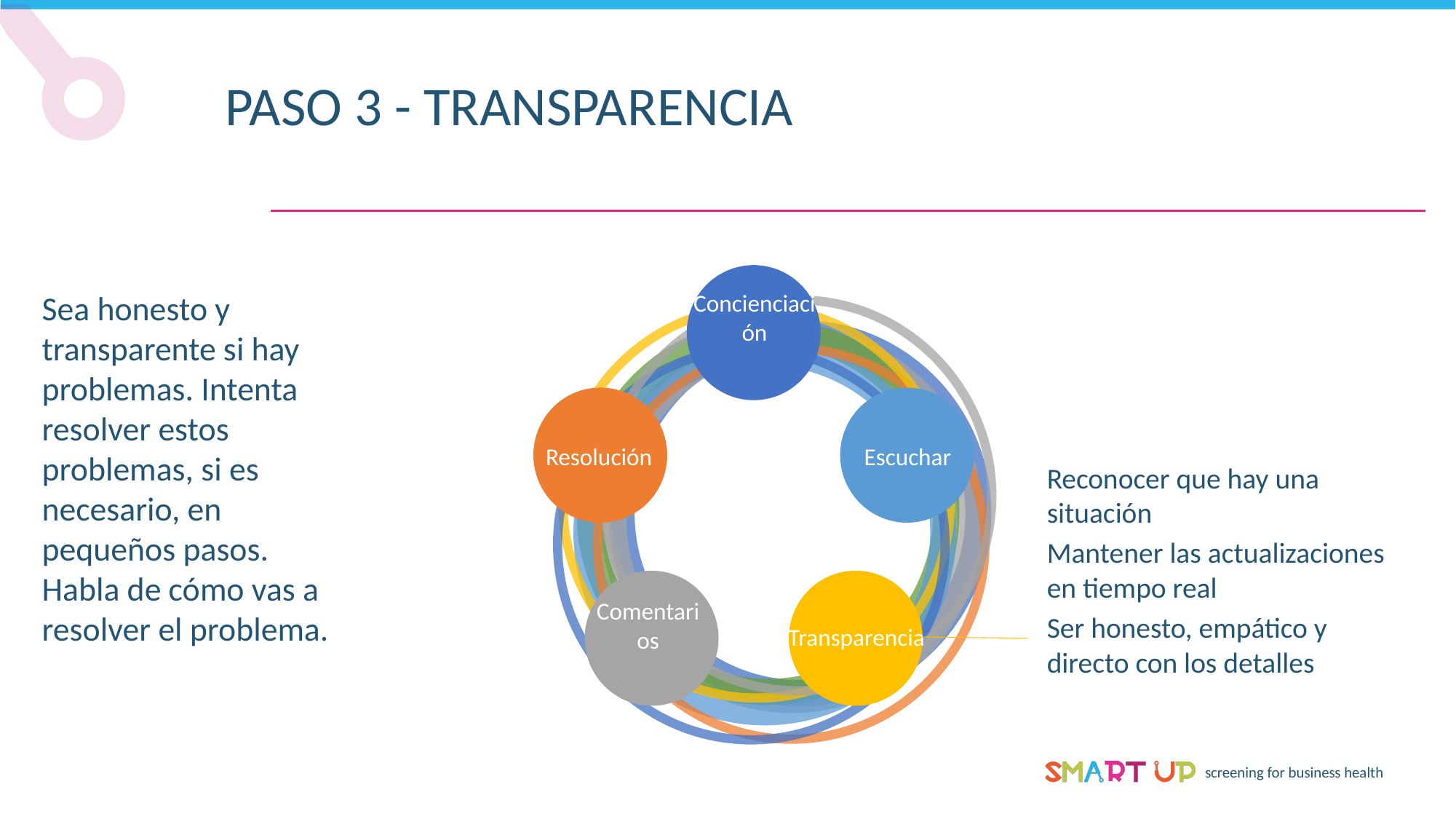

PASO 3 - TRANSPARENCIA

Sea honesto y transparente si hay problemas. Intenta resolver estos problemas, si es necesario, en pequeños pasos. Habla de cómo vas a resolver el problema.

Concienciación

Resolución
Escuchar
Reconocer que hay una situación
Mantener las actualizaciones en tiempo real
Ser honesto, empático y directo con los detalles

Transparencia
Comentarios